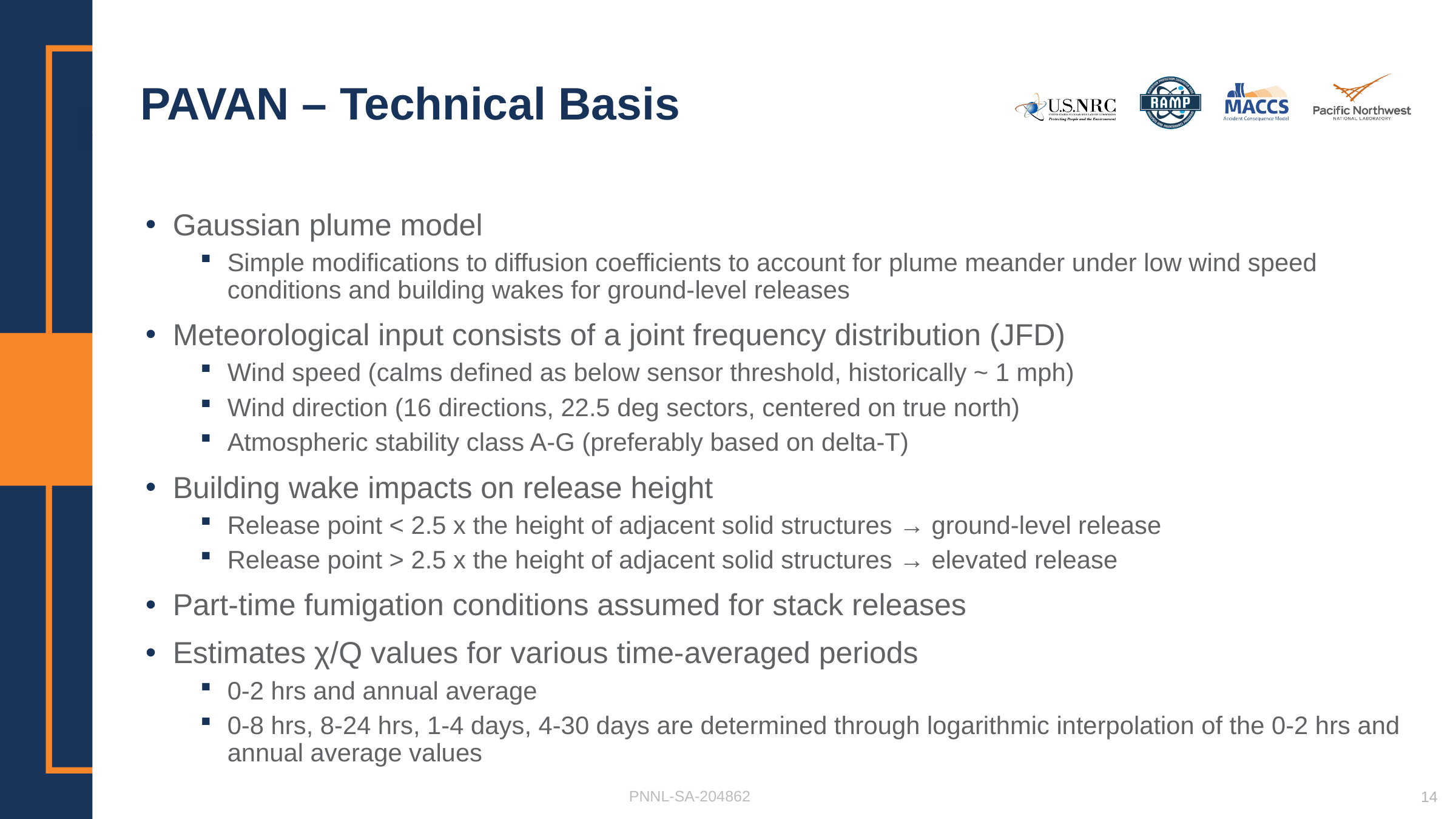

# PAVAN – Technical Basis
Gaussian plume model
Simple modifications to diffusion coefficients to account for plume meander under low wind speed conditions and building wakes for ground-level releases
Meteorological input consists of a joint frequency distribution (JFD)
Wind speed (calms defined as below sensor threshold, historically ~ 1 mph)
Wind direction (16 directions, 22.5 deg sectors, centered on true north)
Atmospheric stability class A-G (preferably based on delta-T)
Building wake impacts on release height
Release point < 2.5 x the height of adjacent solid structures → ground-level release
Release point > 2.5 x the height of adjacent solid structures → elevated release
Part-time fumigation conditions assumed for stack releases
Estimates χ/Q values for various time-averaged periods
0-2 hrs and annual average
0-8 hrs, 8-24 hrs, 1-4 days, 4-30 days are determined through logarithmic interpolation of the 0-2 hrs and annual average values

PNNL-SA-204862
14